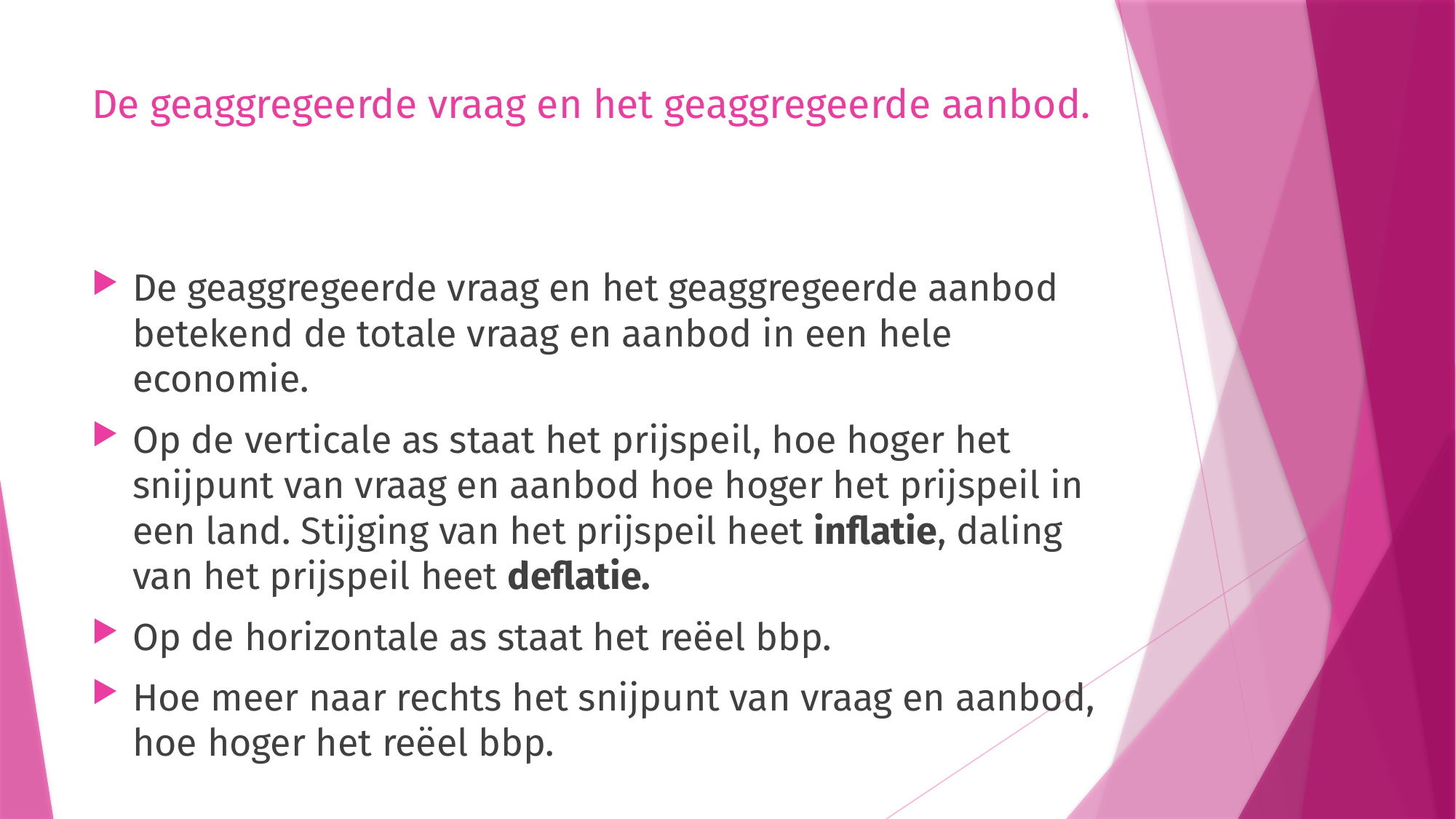

# De geaggregeerde vraag en het geaggregeerde aanbod.
De geaggregeerde vraag en het geaggregeerde aanbod betekend de totale vraag en aanbod in een hele economie.
Op de verticale as staat het prijspeil, hoe hoger het snijpunt van vraag en aanbod hoe hoger het prijspeil in een land. Stijging van het prijspeil heet inflatie, daling van het prijspeil heet deflatie.
Op de horizontale as staat het reëel bbp.
Hoe meer naar rechts het snijpunt van vraag en aanbod, hoe hoger het reëel bbp.